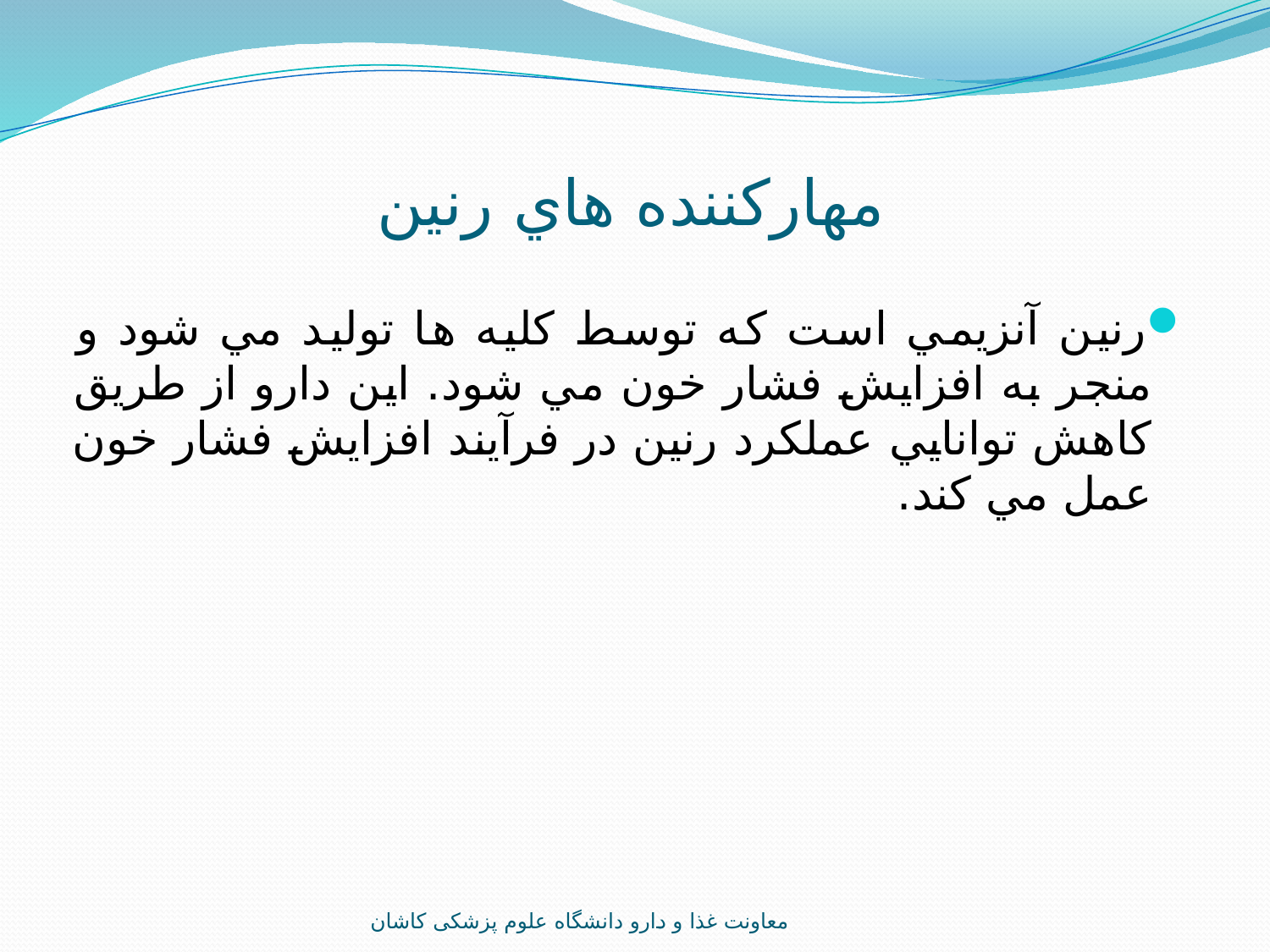

# مهارکننده هاي رنين

رنين آنزيمي است که توسط كليه ها توليد مي شود و منجر به افزايش فشار خون مي شود. اين دارو از طريق کاهش توانايي عملکرد رنين در فرآيند افزايش فشار خون عمل مي کند.

معاونت غذا و دارو دانشگاه علوم پزشکی کاشان